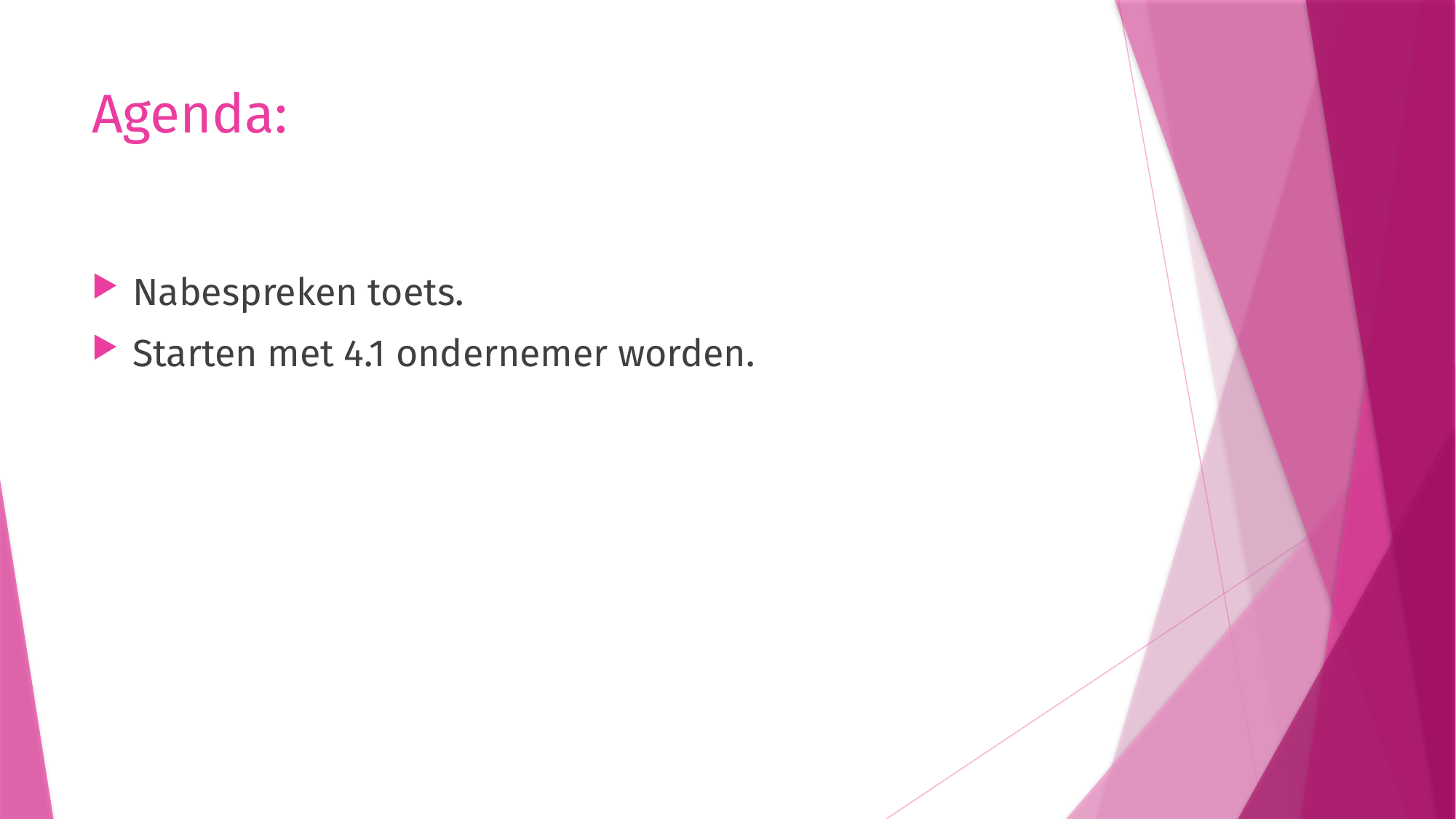

# Agenda:
Nabespreken toets.
Starten met 4.1 ondernemer worden.